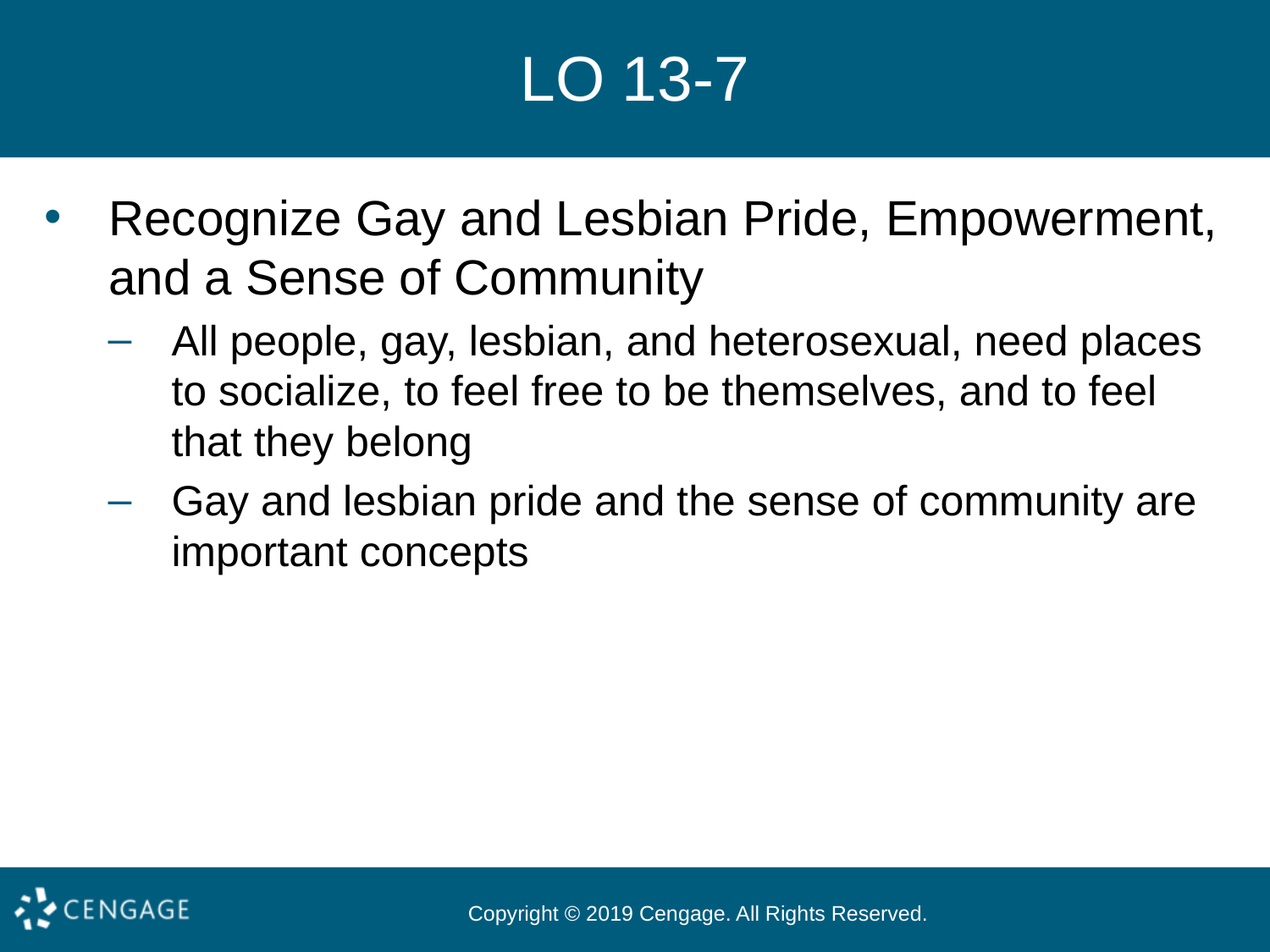

# LO 13-7
Recognize Gay and Lesbian Pride, Empowerment, and a Sense of Community
All people, gay, lesbian, and heterosexual, need places to socialize, to feel free to be themselves, and to feel that they belong
Gay and lesbian pride and the sense of community are important concepts